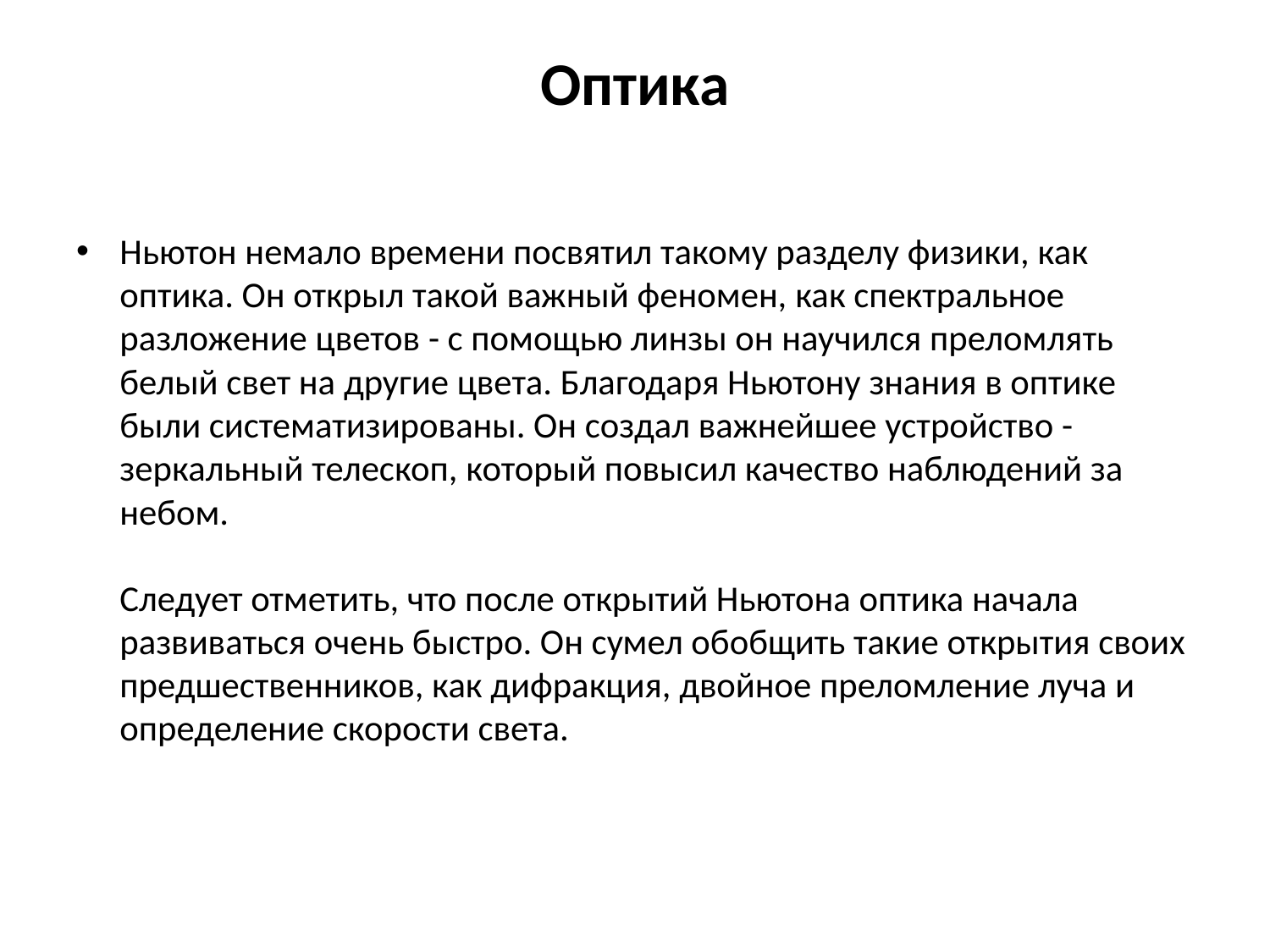

# Оптика
Ньютон немало времени посвятил такому разделу физики, как оптика. Он открыл такой важный феномен, как спектральное разложение цветов - с помощью линзы он научился преломлять белый свет на другие цвета. Благодаря Ньютону знания в оптике были систематизированы. Он создал важнейшее устройство - зеркальный телескоп, который повысил качество наблюдений за небом.
Следует отметить, что после открытий Ньютона оптика начала развиваться очень быстро. Он сумел обобщить такие открытия своих предшественников, как дифракция, двойное преломление луча и определение скорости света.